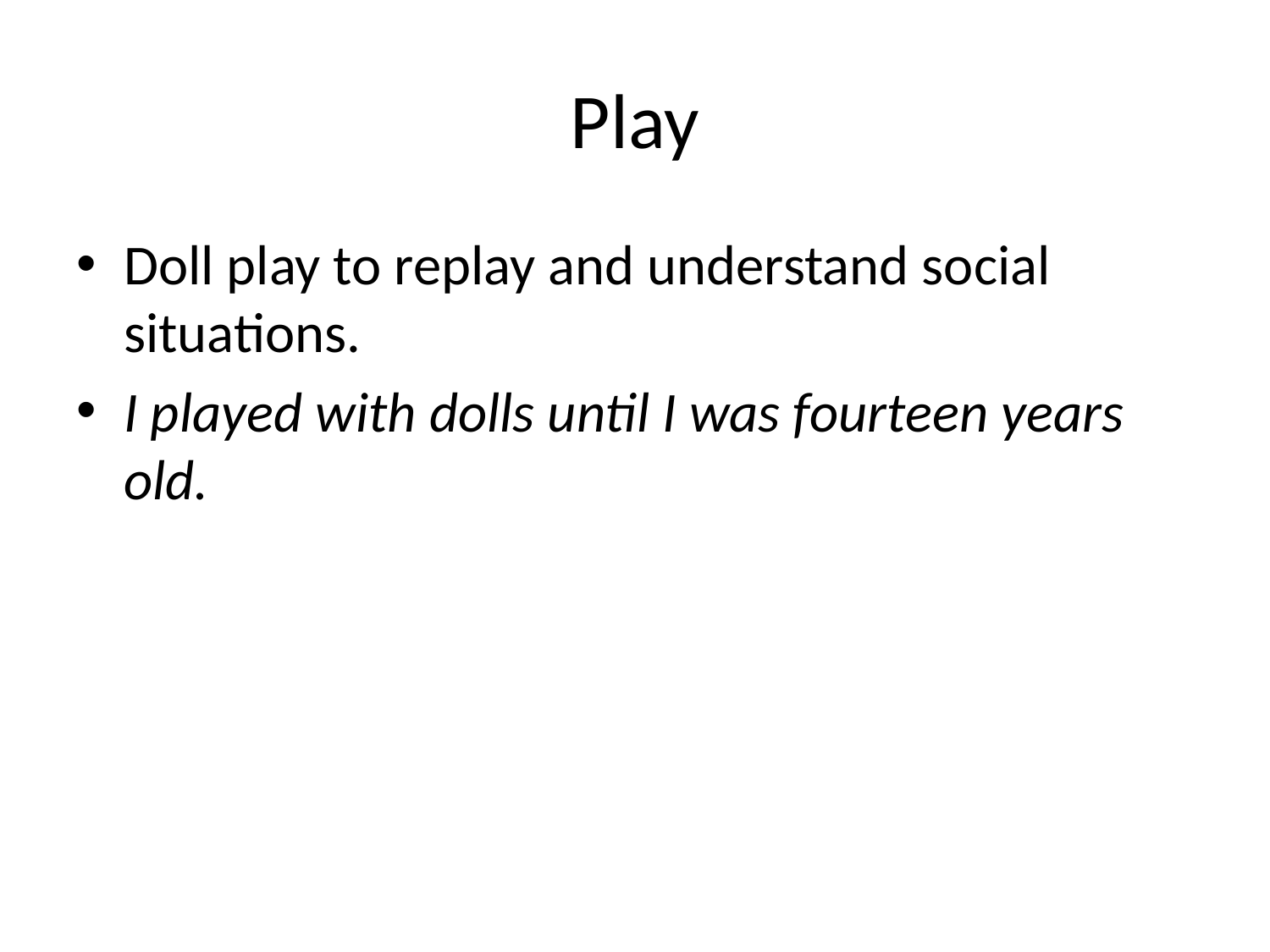

# Play
Doll play to replay and understand social situations.
I played with dolls until I was fourteen years old.